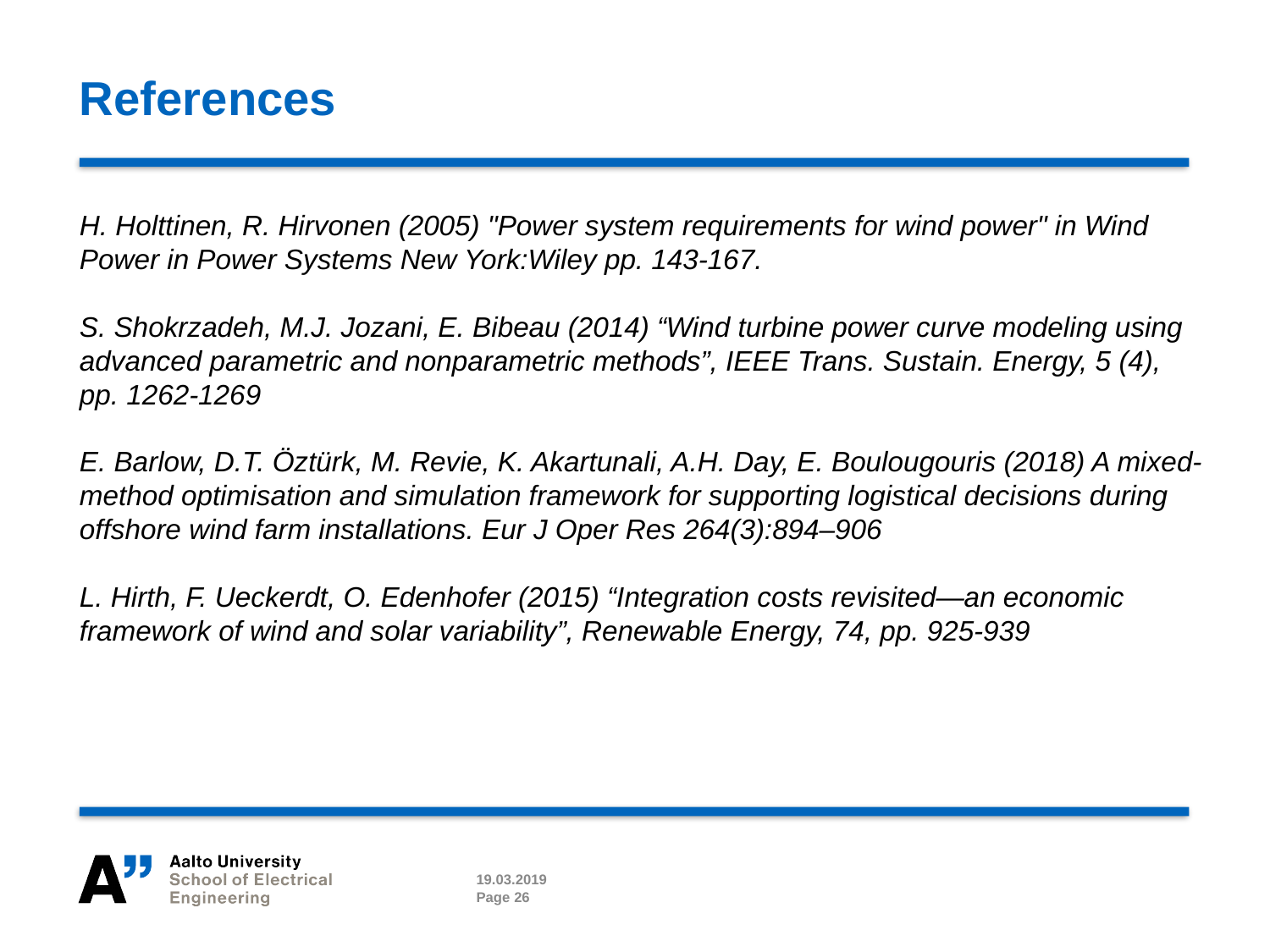

# References
H. Holttinen, R. Hirvonen (2005) "Power system requirements for wind power" in Wind Power in Power Systems New York:Wiley pp. 143-167.

S. Shokrzadeh, M.J. Jozani, E. Bibeau (2014) “Wind turbine power curve modeling using advanced parametric and nonparametric methods”, IEEE Trans. Sustain. Energy, 5 (4), pp. 1262-1269

E. Barlow, D.T. Öztürk, M. Revie, K. Akartunali, A.H. Day, E. Boulougouris (2018) A mixed-method optimisation and simulation framework for supporting logistical decisions during offshore wind farm installations. Eur J Oper Res 264(3):894–906

L. Hirth, F. Ueckerdt, O. Edenhofer (2015) “Integration costs revisited—an economic framework of wind and solar variability”, Renewable Energy, 74, pp. 925-939

19.03.2019
Page 26